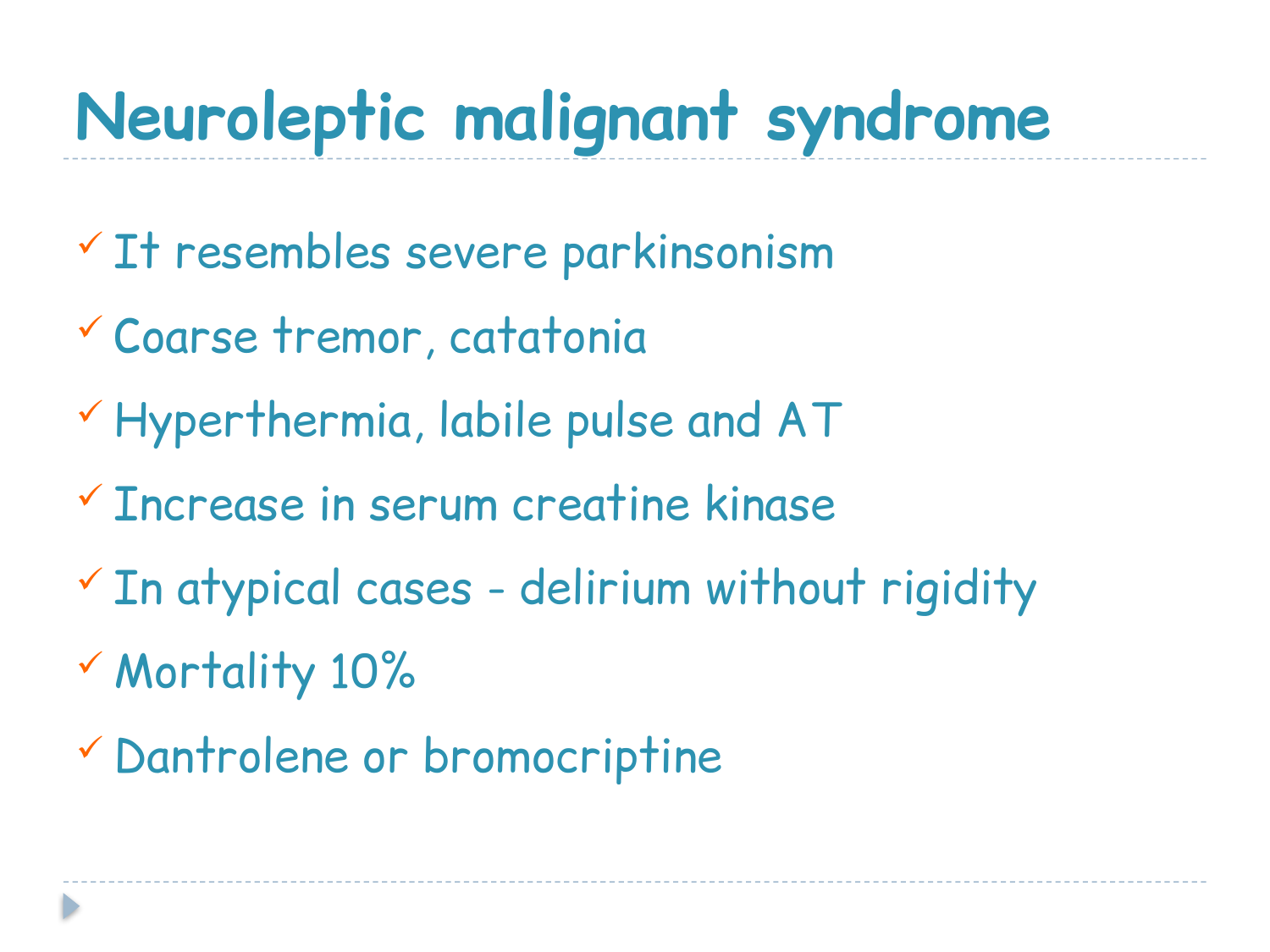

# Neuroleptic malignant syndrome

It resembles severe parkinsonism

Coarse tremor, catatonia

Hyperthermia, labile pulse and AT

Increase in serum creatine kinase

In atypical cases - delirium without rigidity

Mortality 10%

Dantrolene or bromocriptine